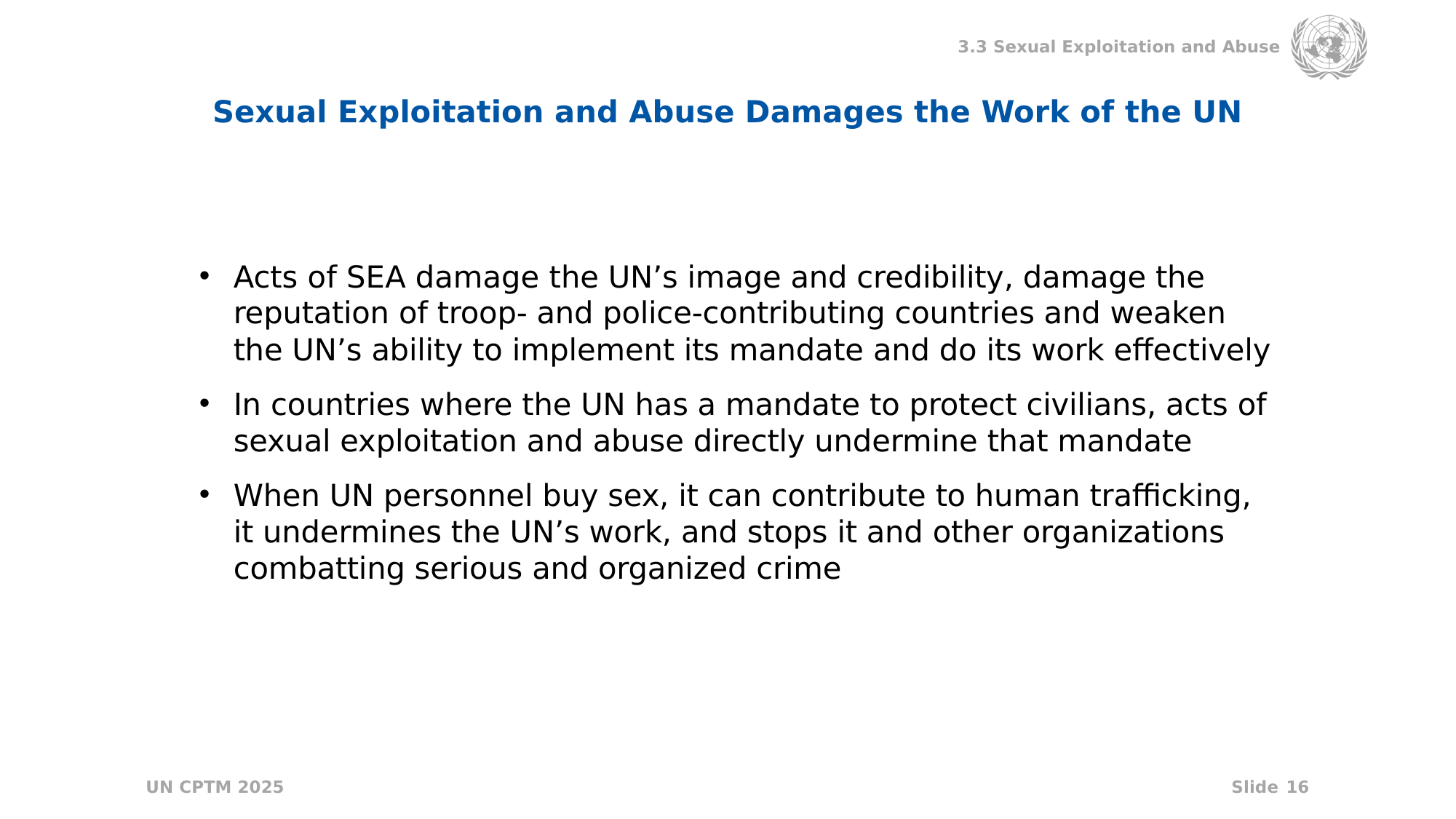

Sexual Exploitation and Abuse Damages the Work of the UN
Acts of SEA damage the UN’s image and credibility, damage the reputation of troop- and police-contributing countries and weaken the UN’s ability to implement its mandate and do its work effectively
In countries where the UN has a mandate to protect civilians, acts of sexual exploitation and abuse directly undermine that mandate
When UN personnel buy sex, it can contribute to human trafficking, it undermines the UN’s work, and stops it and other organizations  combatting serious and organized crime